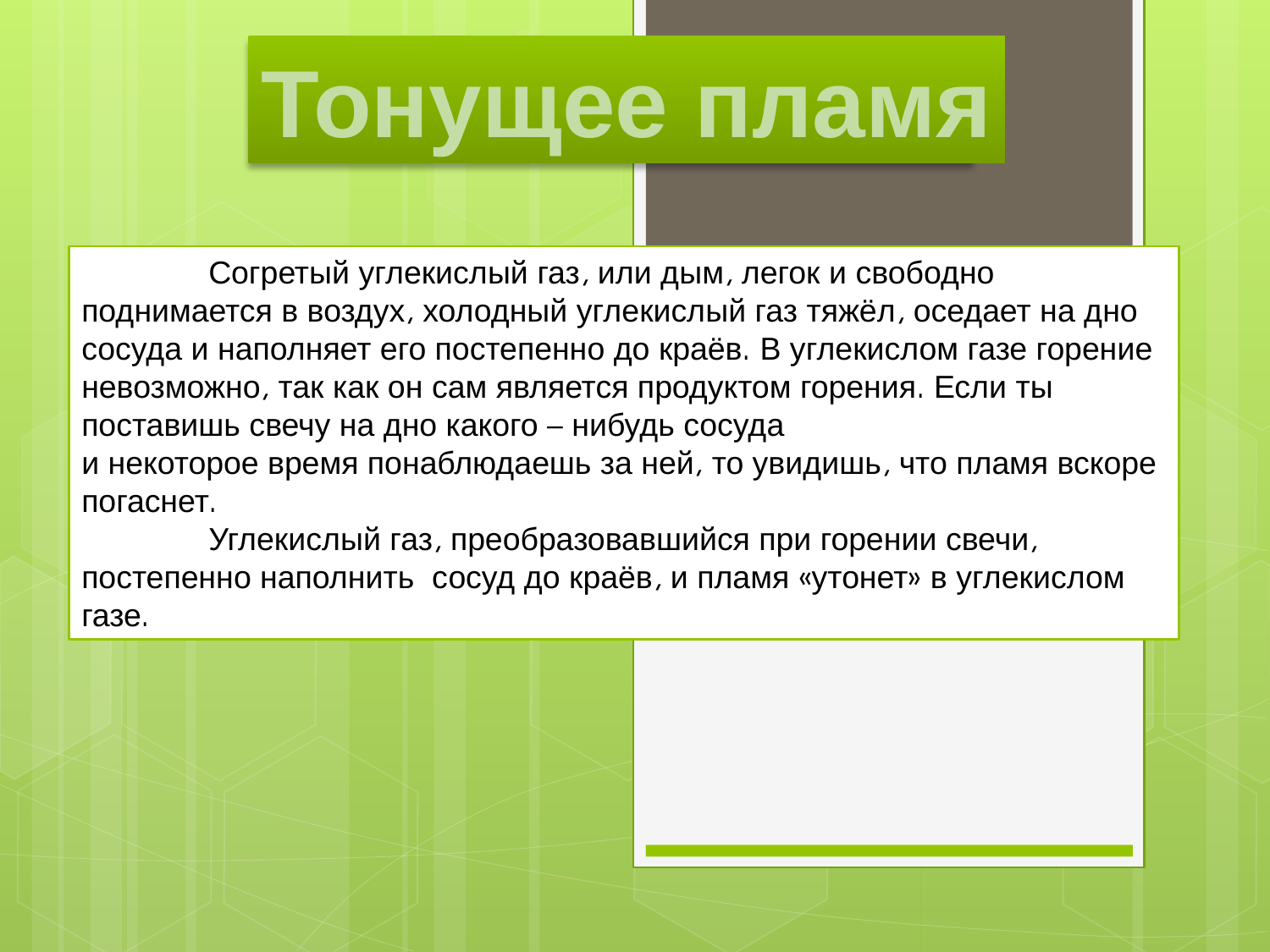

Тонущее пламя
	Согретый углекислый газ, или дым, легок и свободно поднимается в воздух, холодный углекислый газ тяжёл, оседает на дно сосуда и наполняет его постепенно до краёв. В углекислом газе горение невозможно, так как он сам является продуктом горения. Если ты поставишь свечу на дно какого – нибудь сосуда
и некоторое время понаблюдаешь за ней, то увидишь, что пламя вскоре погаснет.
	Углекислый газ, преобразовавшийся при горении свечи, постепенно наполнить  сосуд до краёв, и пламя «утонет» в углекислом газе.